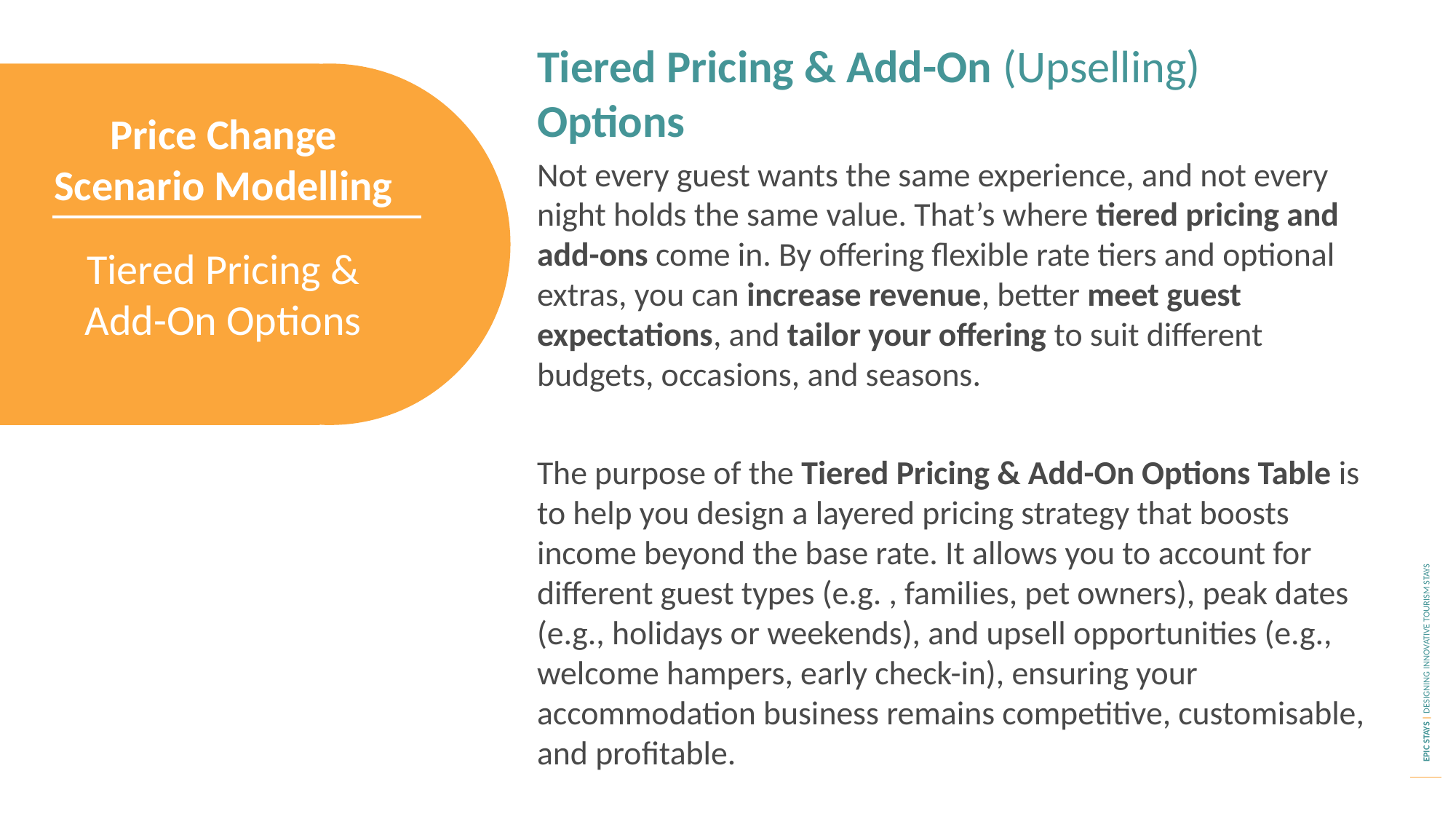

Tiered Pricing & Add-On (Upselling) Options
Price Change Scenario Modelling

Not every guest wants the same experience, and not every night holds the same value. That’s where tiered pricing and add-ons come in. By offering flexible rate tiers and optional extras, you can increase revenue, better meet guest expectations, and tailor your offering to suit different budgets, occasions, and seasons.

The purpose of the Tiered Pricing & Add-On Options Table is to help you design a layered pricing strategy that boosts income beyond the base rate. It allows you to account for different guest types (e.g. , families, pet owners), peak dates (e.g., holidays or weekends), and upsell opportunities (e.g., welcome hampers, early check-in), ensuring your accommodation business remains competitive, customisable, and profitable.
Tiered Pricing & Add-On Options